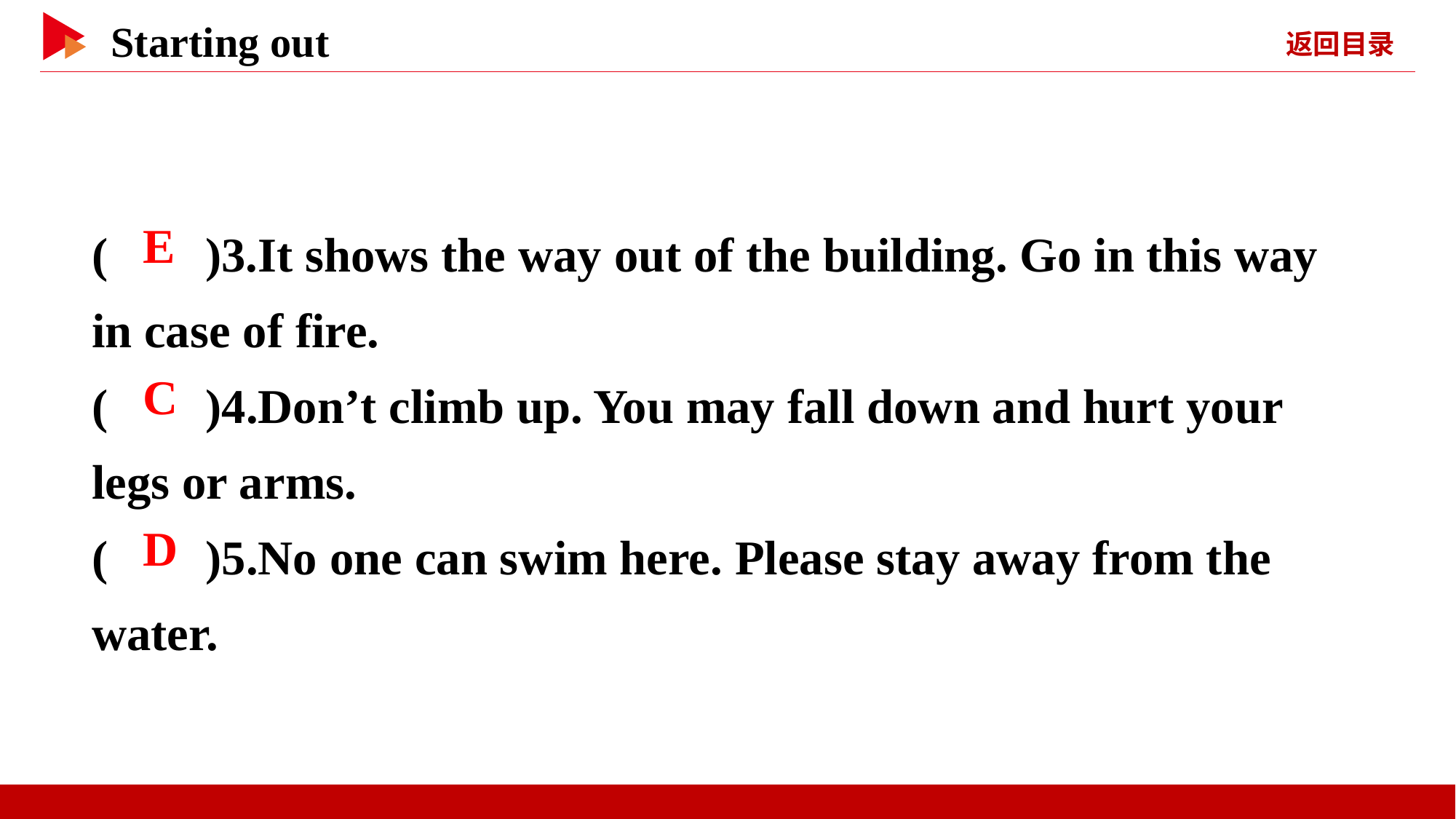

(        )3.It shows the way out of the building. Go in this way in case of fire.
(        )4.Don’t climb up. You may fall down and hurt your legs or arms.
(        )5.No one can swim here. Please stay away from the water.
E
   C
   D